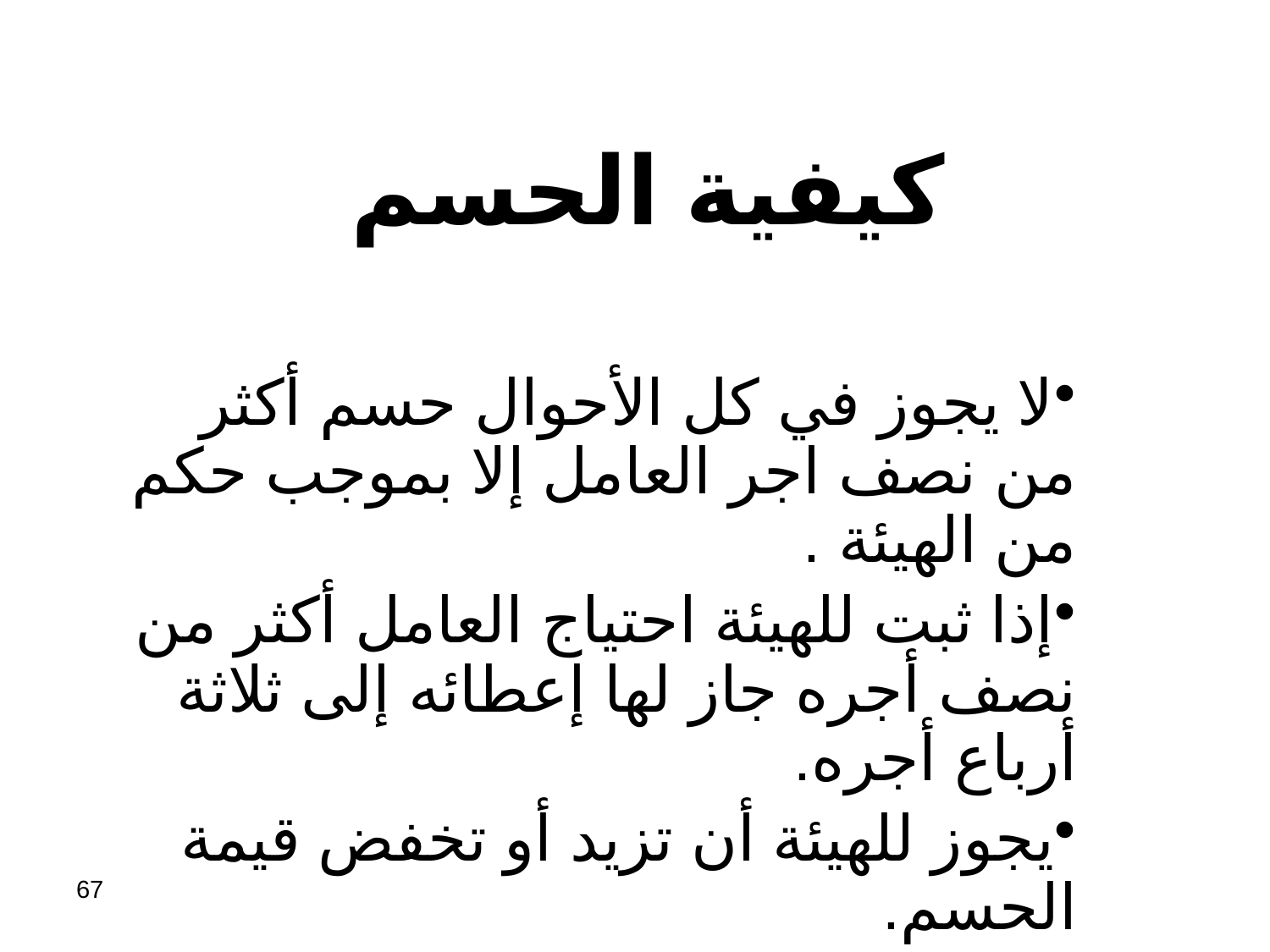

# كيفية الحسم

لا يجوز في كل الأحوال حسم أكثر من نصف اجر العامل إلا بموجب حكم من الهيئة .
إذا ثبت للهيئة احتياج العامل أكثر من نصف أجره جاز لها إعطائه إلى ثلاثة أرباع أجره.
يجوز للهيئة أن تزيد أو تخفض قيمة الحسم.

67